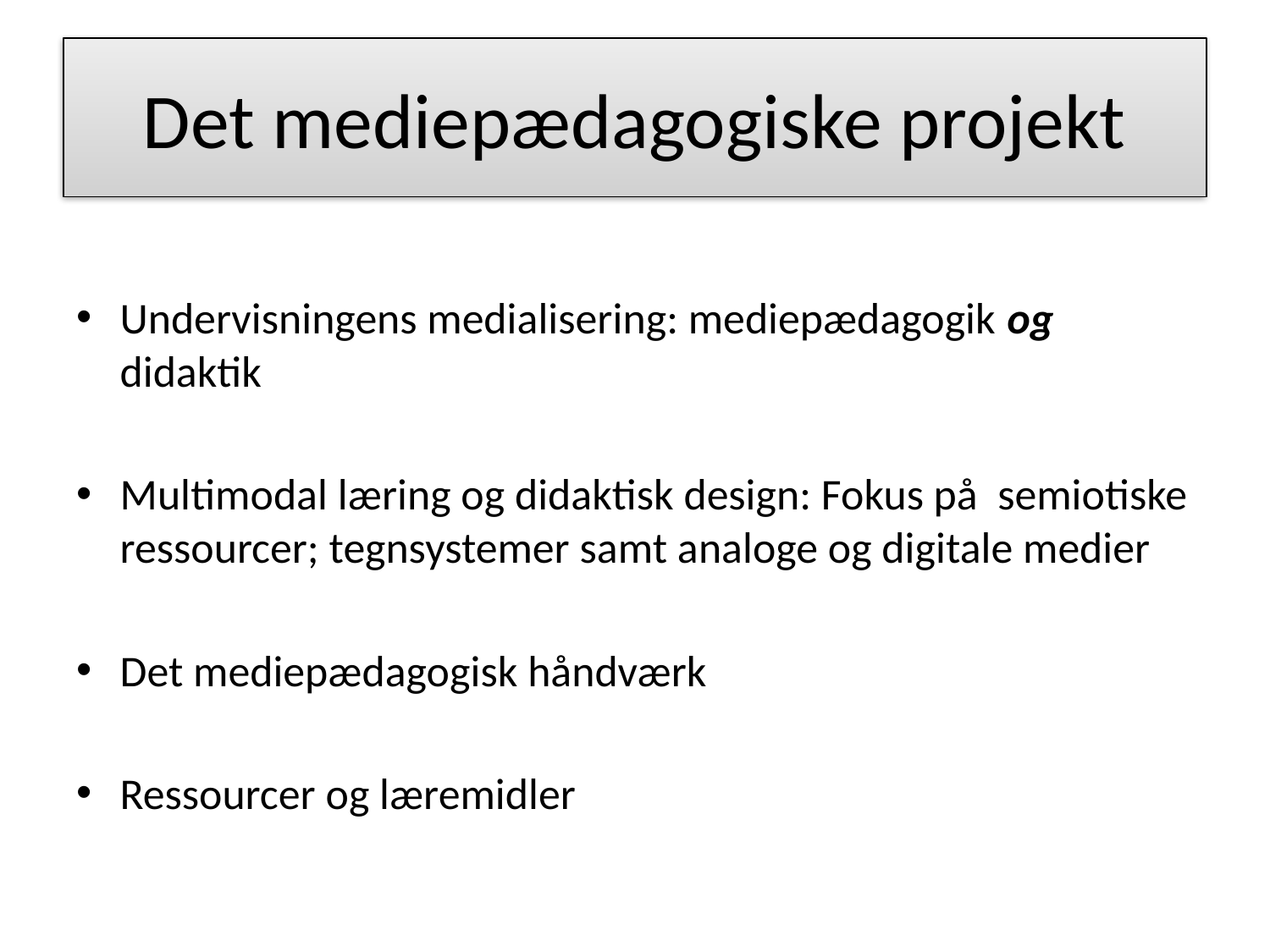

# Det mediepædagogiske projekt

Undervisningens medialisering: mediepædagogik og  didaktik

Multimodal læring og didaktisk design: Fokus på  semiotiske ressourcer; tegnsystemer samt analoge og digitale medier

Det mediepædagogisk håndværk

Ressourcer og læremidler